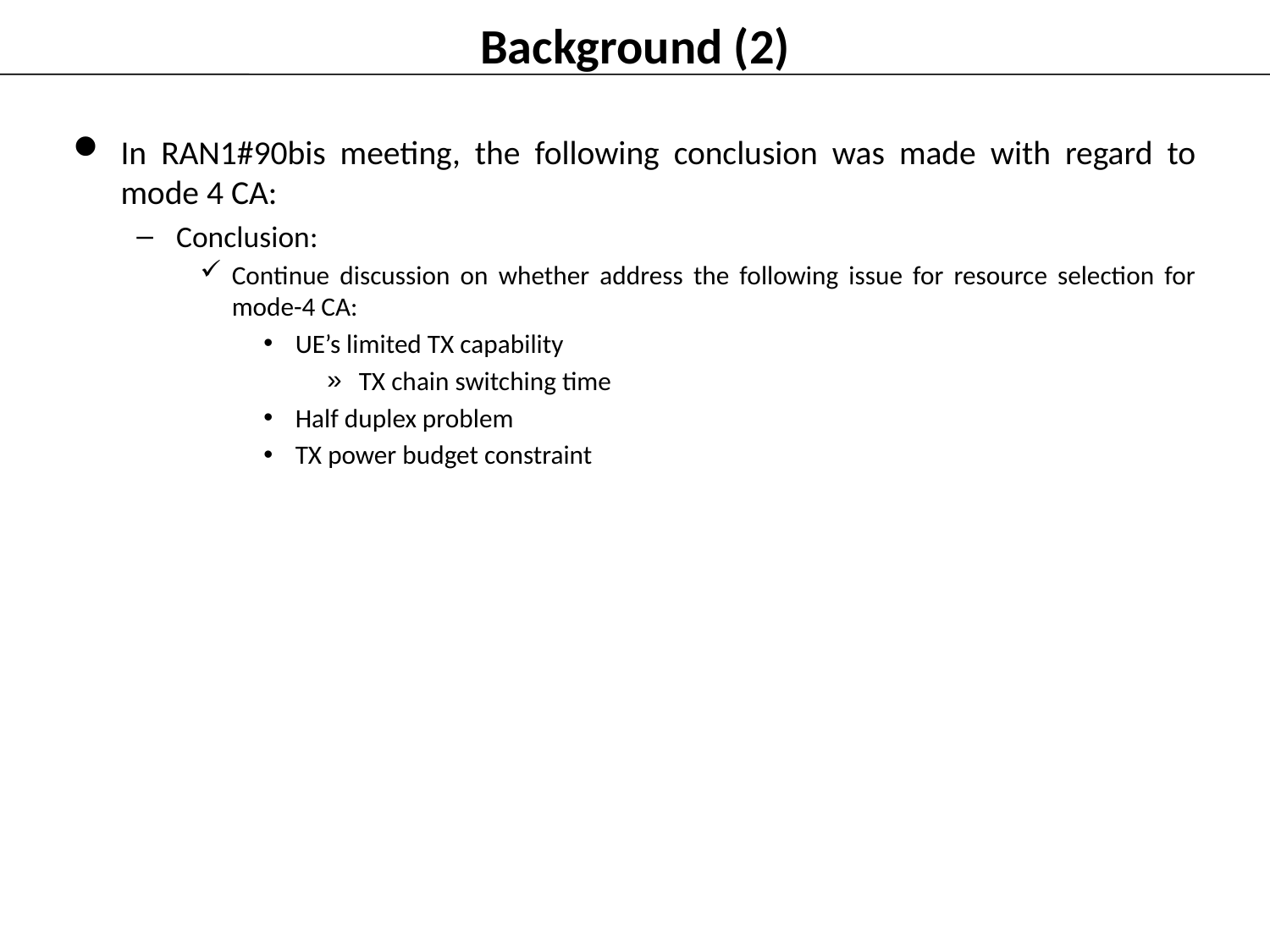

# Background (2)
In RAN1#90bis meeting, the following conclusion was made with regard to mode 4 CA:
Conclusion:
Continue discussion on whether address the following issue for resource selection for mode-4 CA:
UE’s limited TX capability
TX chain switching time
Half duplex problem
TX power budget constraint